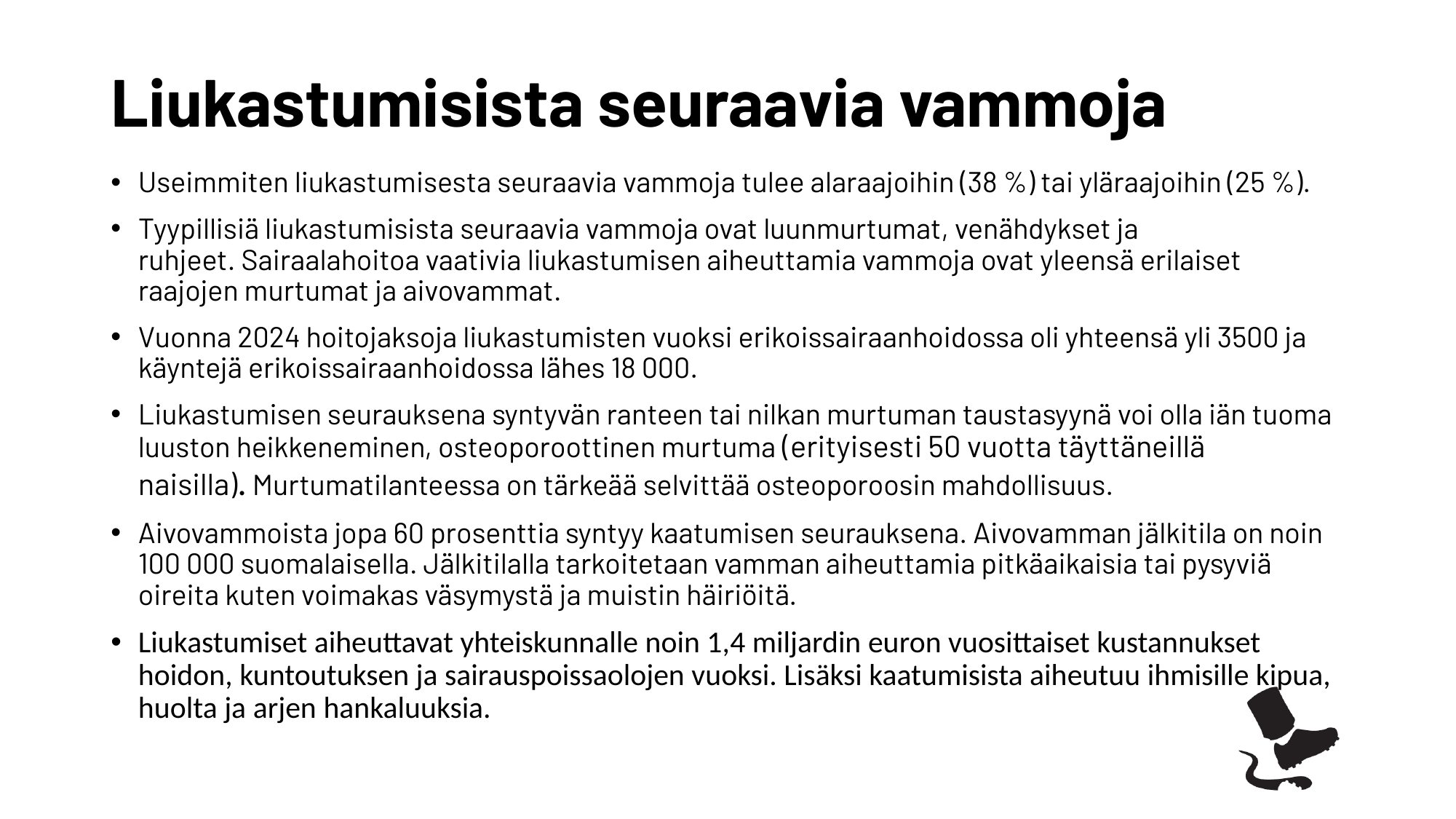

# Liukastumisista seuraavia vammoja
Useimmiten liukastumisesta seuraavia vammoja tulee alaraajoihin (38 %) tai yläraajoihin (25 %).
Tyypillisiä liukastumisista seuraavia vammoja ovat luunmurtumat, venähdykset ja ruhjeet. Sairaalahoitoa vaativia liukastumisen aiheuttamia vammoja ovat yleensä erilaiset raajojen murtumat ja aivovammat.
Vuonna 2024 hoitojaksoja liukastumisten vuoksi erikoissairaanhoidossa oli yhteensä yli 3500 ja käyntejä erikoissairaanhoidossa lähes 18 000.
Liukastumisen seurauksena syntyvän ranteen tai nilkan murtuman taustasyynä voi olla iän tuoma luuston heikkeneminen, osteoporoottinen murtuma (erityisesti 50 vuotta täyttäneillä naisilla). Murtumatilanteessa on tärkeää selvittää osteoporoosin mahdollisuus.
Aivovammoista jopa 60 prosenttia syntyy kaatumisen seurauksena. Aivovamman jälkitila on noin 100 000 suomalaisella. Jälkitilalla tarkoitetaan vamman aiheuttamia pitkäaikaisia tai pysyviä oireita kuten voimakas väsymystä ja muistin häiriöitä.
Liukastumiset aiheuttavat yhteiskunnalle noin 1,4 miljardin euron vuosittaiset kustannukset hoidon, kuntoutuksen ja sairauspoissaolojen vuoksi. Lisäksi kaatumisista aiheutuu ihmisille kipua, huolta ja arjen hankaluuksia.